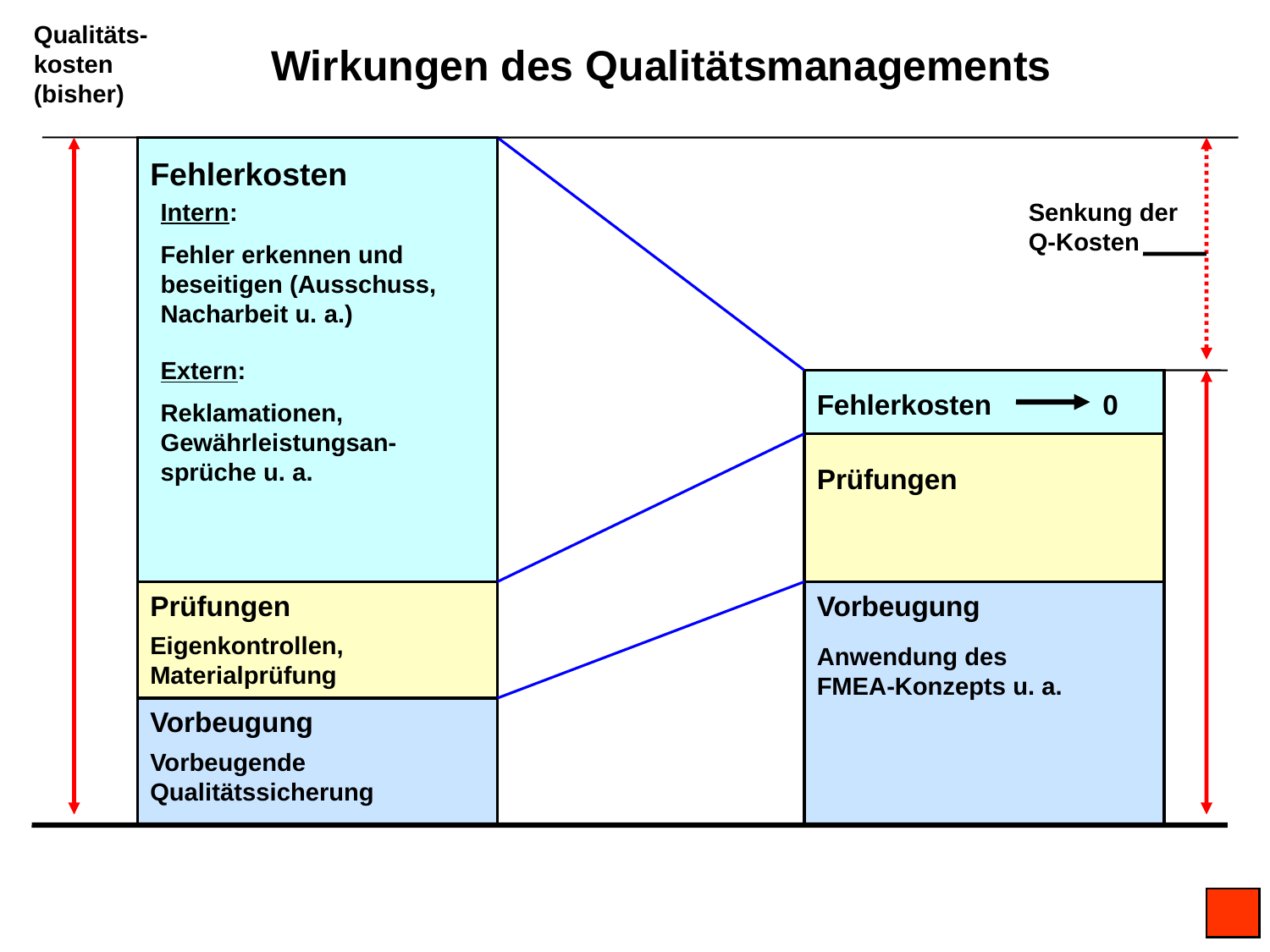

Qualitäts-kosten (bisher)
Wirkungen des Qualitätsmanagements

Fehlerkosten
Intern:
Fehler erkennen und beseitigen (Ausschuss, Nacharbeit u. a.)
Senkung der Q-Kosten

Extern:
Reklamationen, Gewährleistungsan-sprüche u. a.

Fehlerkosten
0

Prüfungen

Prüfungen

Vorbeugung
Eigenkontrollen, Materialprüfung
Anwendung des FMEA-Konzepts u. a.

Vorbeugung
Vorbeugende Qualitätssicherung